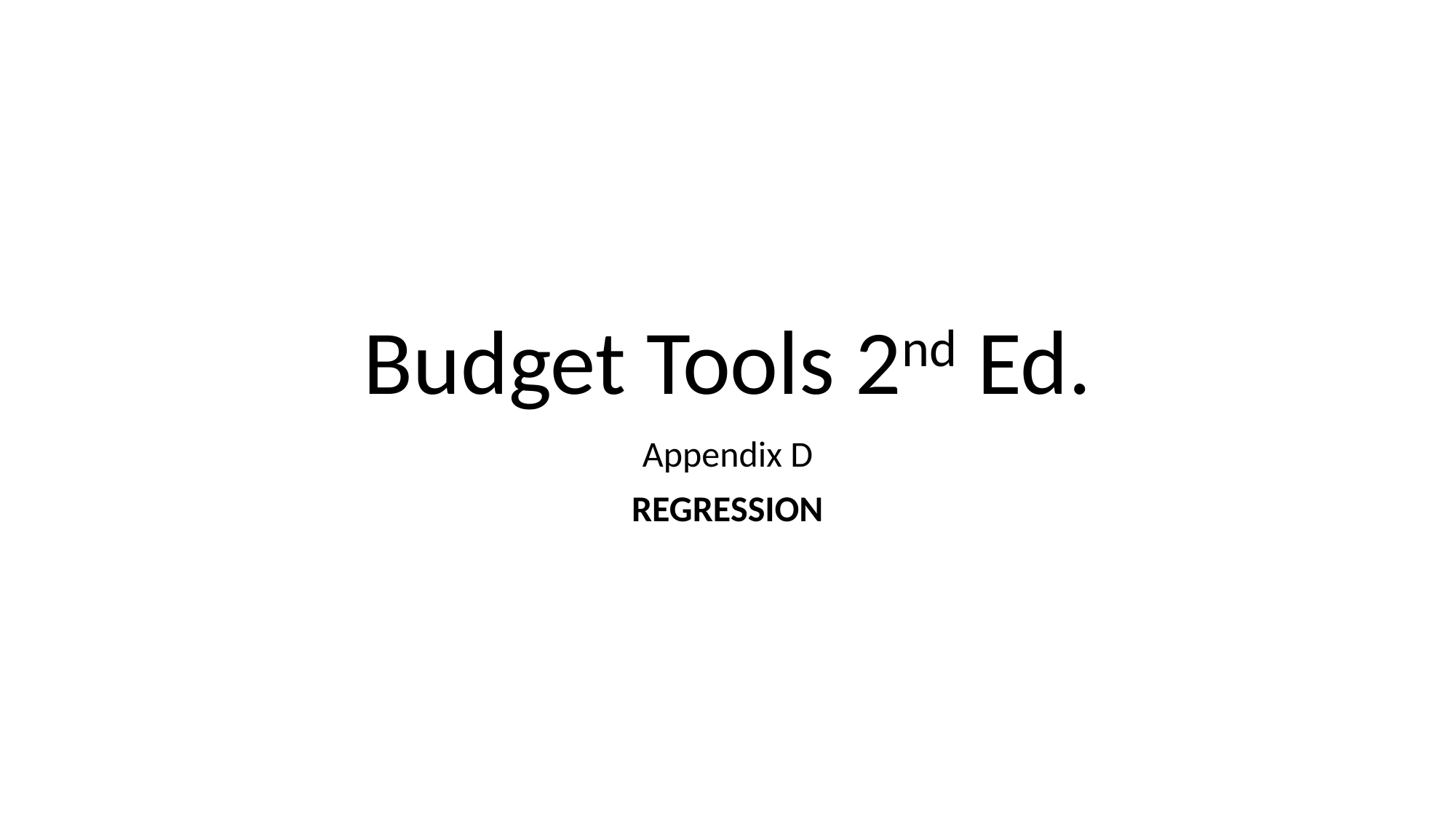

# Budget Tools 2nd Ed.
Appendix D
Regression